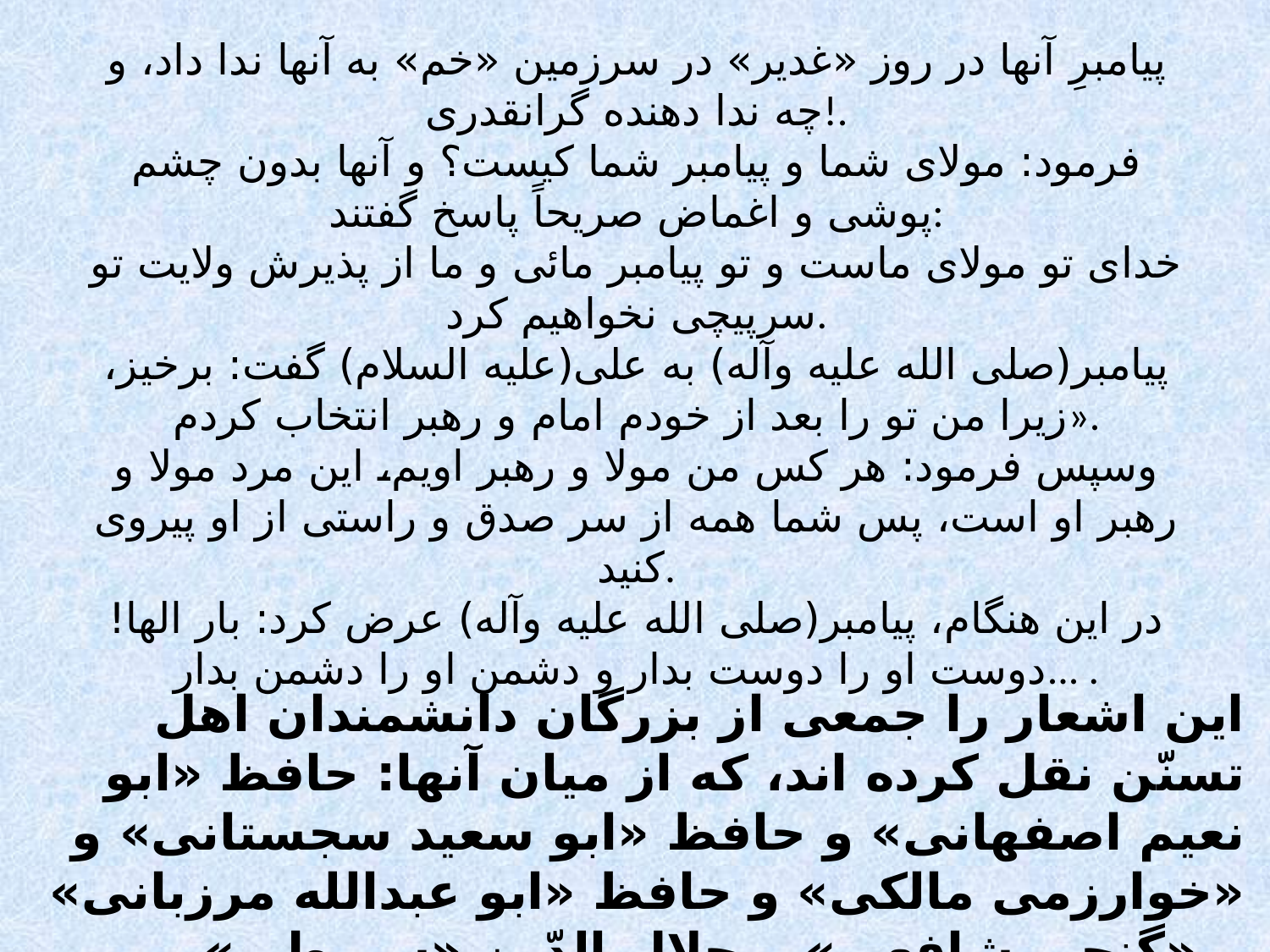

# پيامبرِ آنها در روز «غدير» در سرزمين «خم» به آنها ندا داد، و چه ندا دهنده گرانقدرى!.
فرمود: مولاى شما و پيامبر شما كيست؟ و آنها بدون چشم پوشى و اغماض صريحاً پاسخ گفتند:
خداى تو مولاى ماست و تو پيامبر مائى و ما از پذيرش ولايت تو سرپيچى نخواهيم كرد.
پيامبر(صلى الله عليه وآله) به على(عليه السلام) گفت: برخيز، زيرا من تو را بعد از خودم امام و رهبر انتخاب كردم».
وسپس فرمود: هر كس من مولا و رهبر اويم، اين مرد مولا و رهبر او است، پس شما همه از سر صدق و راستى از او پيروى كنيد.
در اين هنگام، پيامبر(صلى الله عليه وآله) عرض كرد: بار الها! دوست او را دوست بدار و دشمن او را دشمن بدار... .
اين اشعار را جمعى از بزرگان دانشمندان اهل تسنّن نقل كرده اند، كه از ميان آنها: حافظ «ابو نعيم اصفهانى» و حافظ «ابو سعيد سجستانى» و «خوارزمى مالكى» و حافظ «ابو عبدالله مرزبانى» و «گنجى شافعى» و جلال الدّين «سيوطى» و «سبط بن جوزى» و «صدر الدّين حموى» را مى توان نام برد.